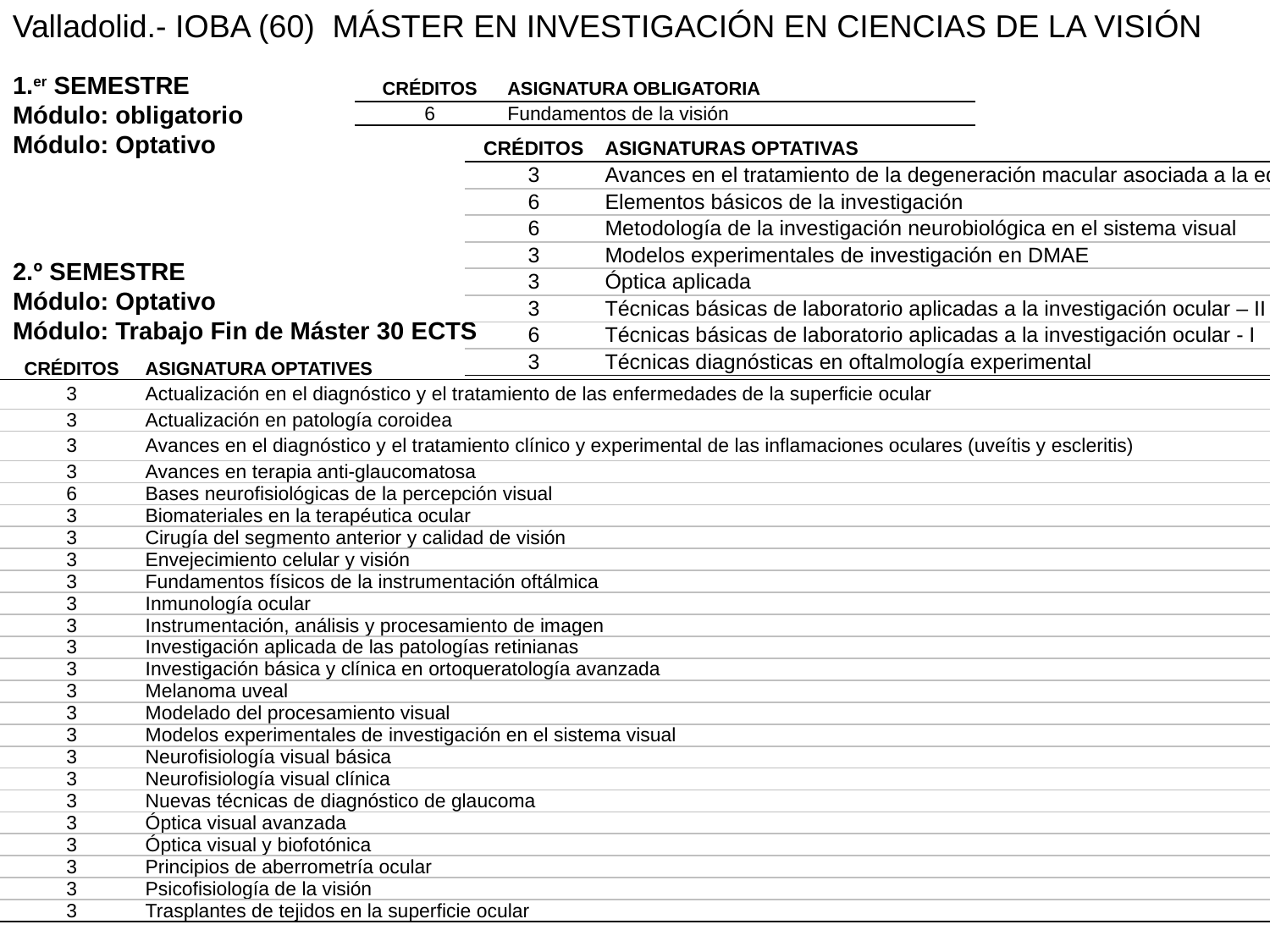

Valladolid.- IOBA (60)  MÁSTER EN INVESTIGACIÓN EN CIENCIAS DE LA VISIÓN
1.er SEMESTRE
Módulo: obligatorio
Módulo: Optativo

2.º SEMESTRE
Módulo: Optativo
Módulo: Trabajo Fin de Máster 30 ECTS
| Créditos | ASIGNATURA OBLIGATORIA |
| --- | --- |
| 6 | Fundamentos de la visión |
| Créditos | ASIGNATURAS OPTATIVAS |
| --- | --- |
| 3 | Avances en el tratamiento de la degeneración macular asociada a la edad |
| 6 | Elementos básicos de la investigación |
| 6 | Metodología de la investigación neurobiológica en el sistema visual |
| 3 | Modelos experimentales de investigación en DMAE |
| 3 | Óptica aplicada |
| 3 | Técnicas básicas de laboratorio aplicadas a la investigación ocular – II |
| 6 | Técnicas básicas de laboratorio aplicadas a la investigación ocular - I |
| 3 | Técnicas diagnósticas en oftalmología experimental |
| Créditos | ASIGNATURA OPTATIVES |
| --- | --- |
| 3 | Actualización en el diagnóstico y el tratamiento de las enfermedades de la superficie ocular |
| 3 | Actualización en patología coroidea |
| 3 | Avances en el diagnóstico y el tratamiento clínico y experimental de las inflamaciones oculares (uveítis y escleritis) |
| 3 | Avances en terapia anti-glaucomatosa |
| 6 | Bases neurofisiológicas de la percepción visual |
| 3 | Biomateriales en la terapéutica ocular |
| 3 | Cirugía del segmento anterior y calidad de visión |
| 3 | Envejecimiento celular y visión |
| 3 | Fundamentos físicos de la instrumentación oftálmica |
| 3 | Inmunología ocular |
| 3 | Instrumentación, análisis y procesamiento de imagen |
| 3 | Investigación aplicada de las patologías retinianas |
| 3 | Investigación básica y clínica en ortoqueratología avanzada |
| 3 | Melanoma uveal |
| 3 | Modelado del procesamiento visual |
| 3 | Modelos experimentales de investigación en el sistema visual |
| 3 | Neurofisiología visual básica |
| 3 | Neurofisiología visual clínica |
| 3 | Nuevas técnicas de diagnóstico de glaucoma |
| 3 | Óptica visual avanzada |
| 3 | Óptica visual y biofotónica |
| 3 | Principios de aberrometría ocular |
| 3 | Psicofisiología de la visión |
| 3 | Trasplantes de tejidos en la superficie ocular |